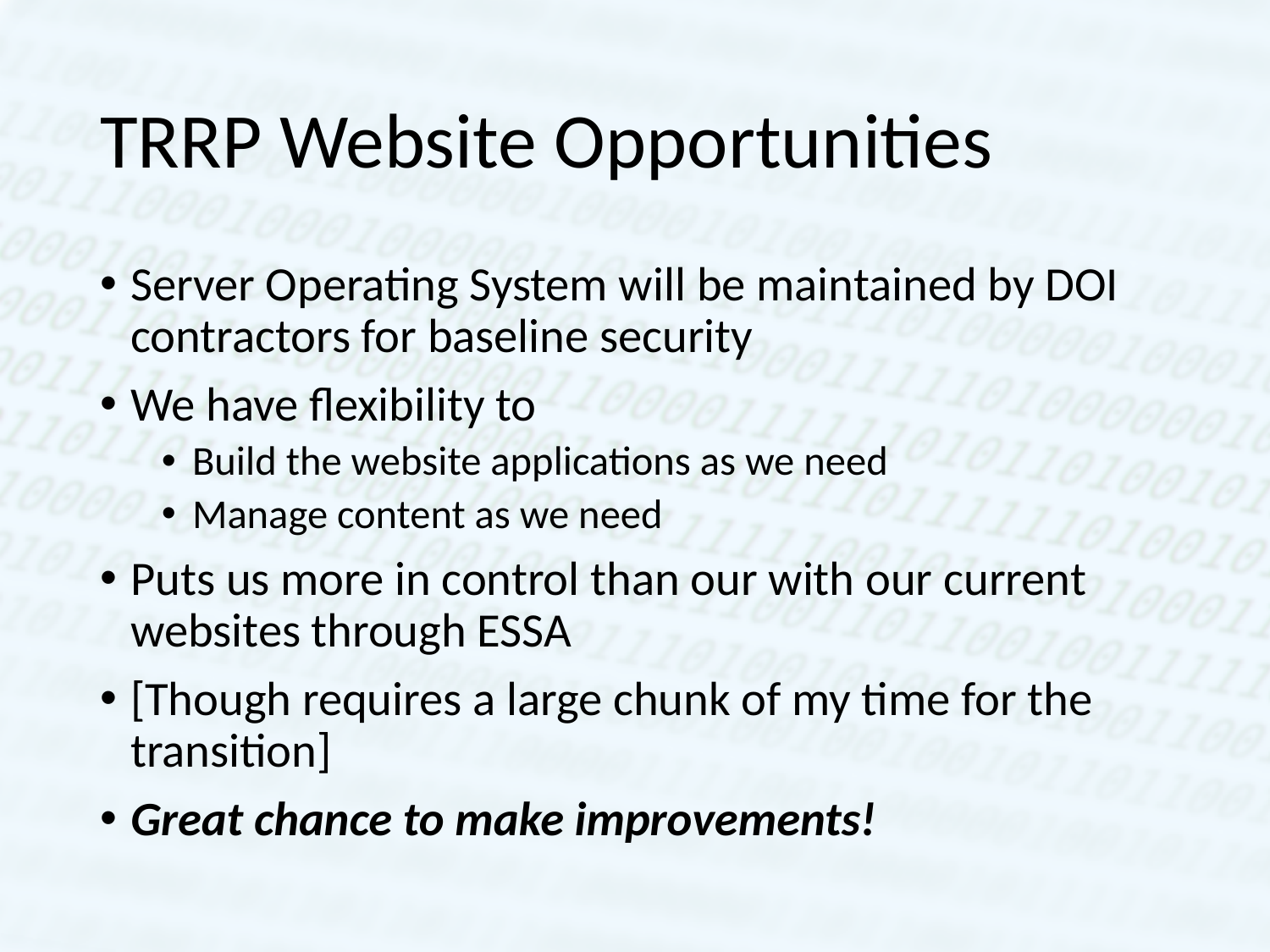

# TRRP Website Opportunities
Server Operating System will be maintained by DOI contractors for baseline security
We have flexibility to
Build the website applications as we need
Manage content as we need
Puts us more in control than our with our current websites through ESSA
[Though requires a large chunk of my time for the transition]
Great chance to make improvements!